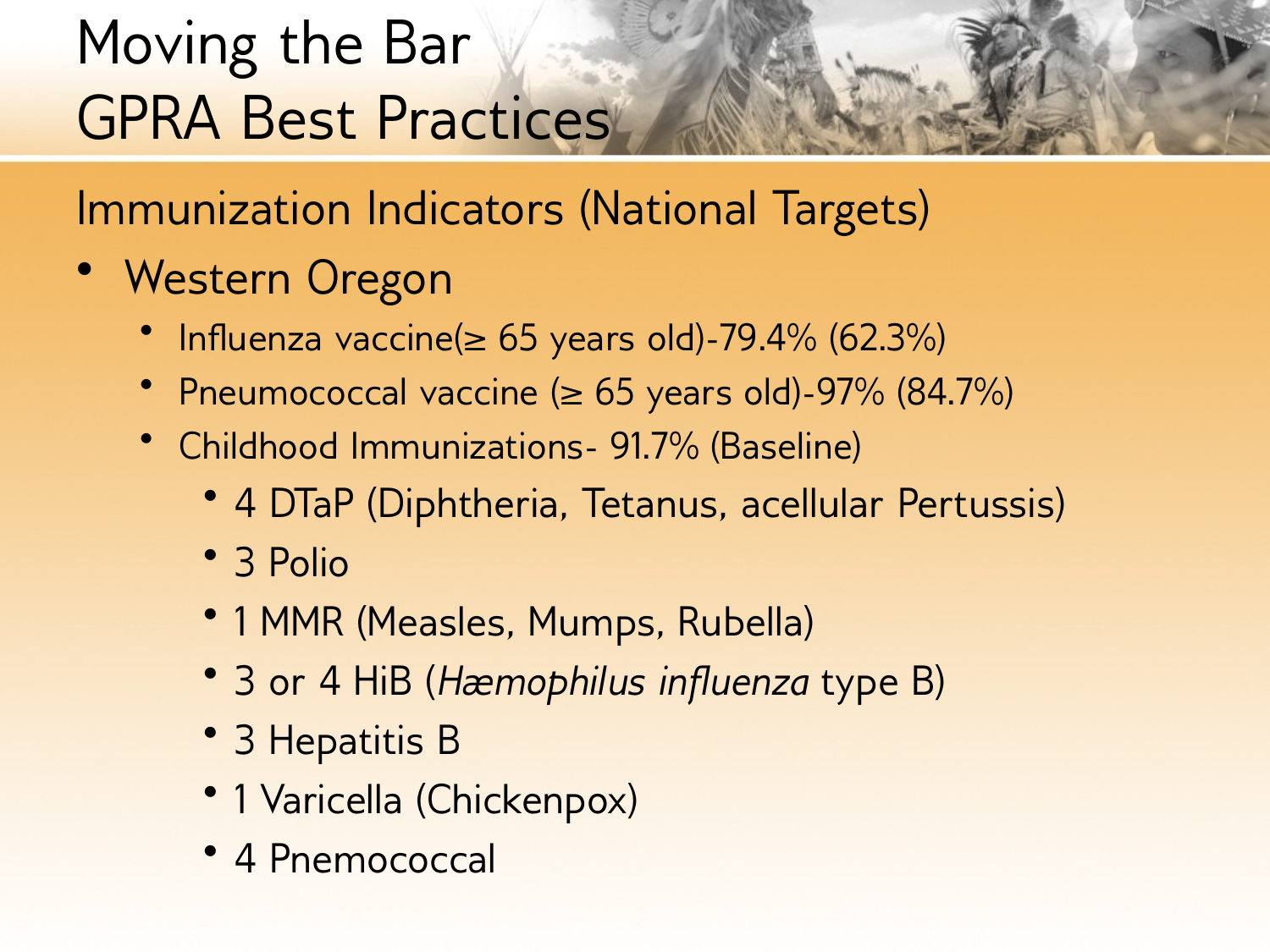

# Moving the Bar GPRA Best Practices
Immunization Indicators (National Targets)
Western Oregon
Influenza vaccine(≥ 65 years old)-79.4% (62.3%)
Pneumococcal vaccine (≥ 65 years old)-97% (84.7%)
Childhood Immunizations- 91.7% (Baseline)
4 DTaP (Diphtheria, Tetanus, acellular Pertussis)
3 Polio
1 MMR (Measles, Mumps, Rubella)
3 or 4 HiB (Haemophilus influenza type B)
3 Hepatitis B
1 Varicella (Chickenpox)
4 Pnemococcal